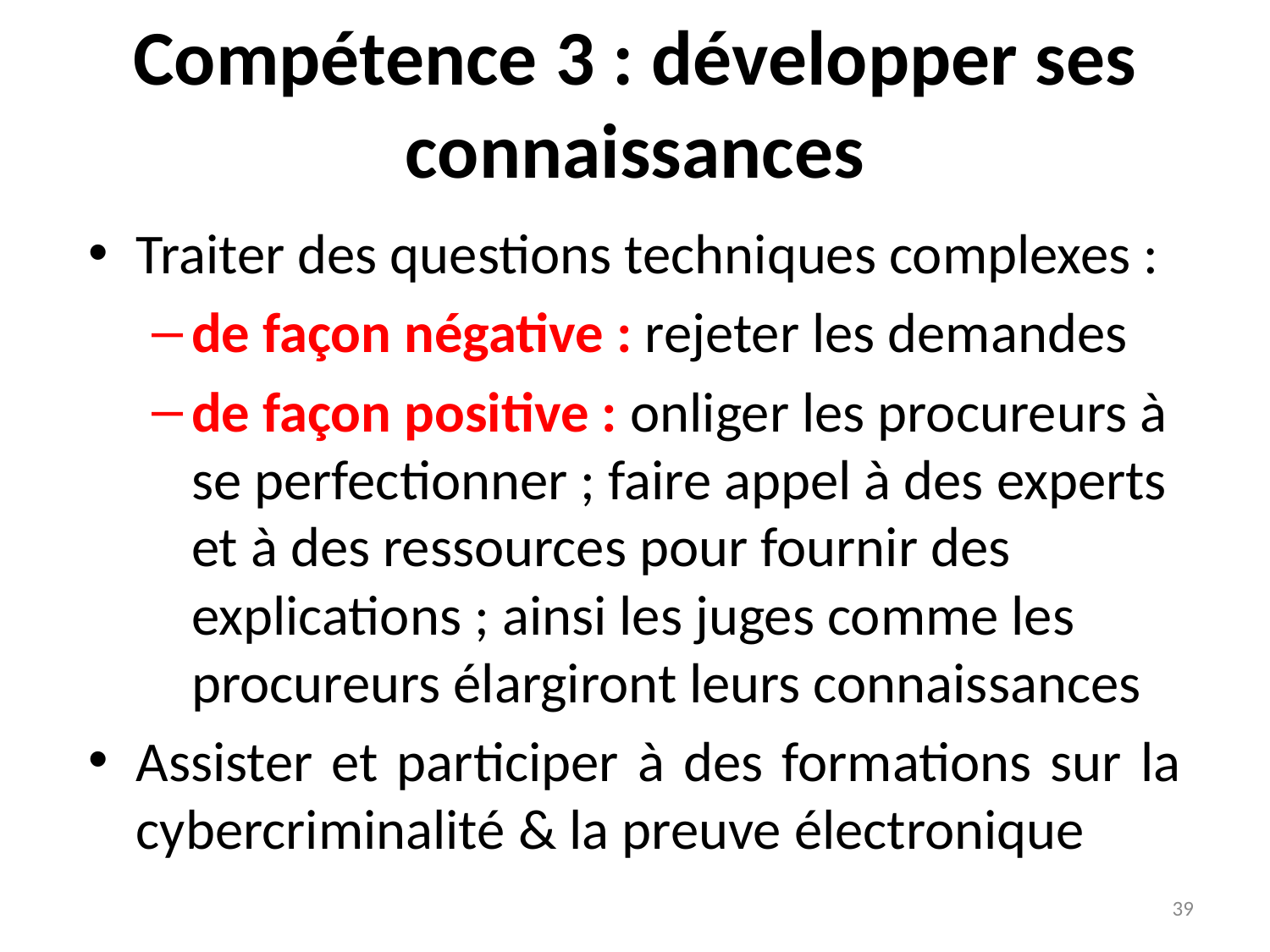

# Compétence 3 : développer ses connaissances
Traiter des questions techniques complexes :
de façon négative : rejeter les demandes
de façon positive : onliger les procureurs à se perfectionner ; faire appel à des experts et à des ressources pour fournir des explications ; ainsi les juges comme les procureurs élargiront leurs connaissances
Assister et participer à des formations sur la cybercriminalité & la preuve électronique
39